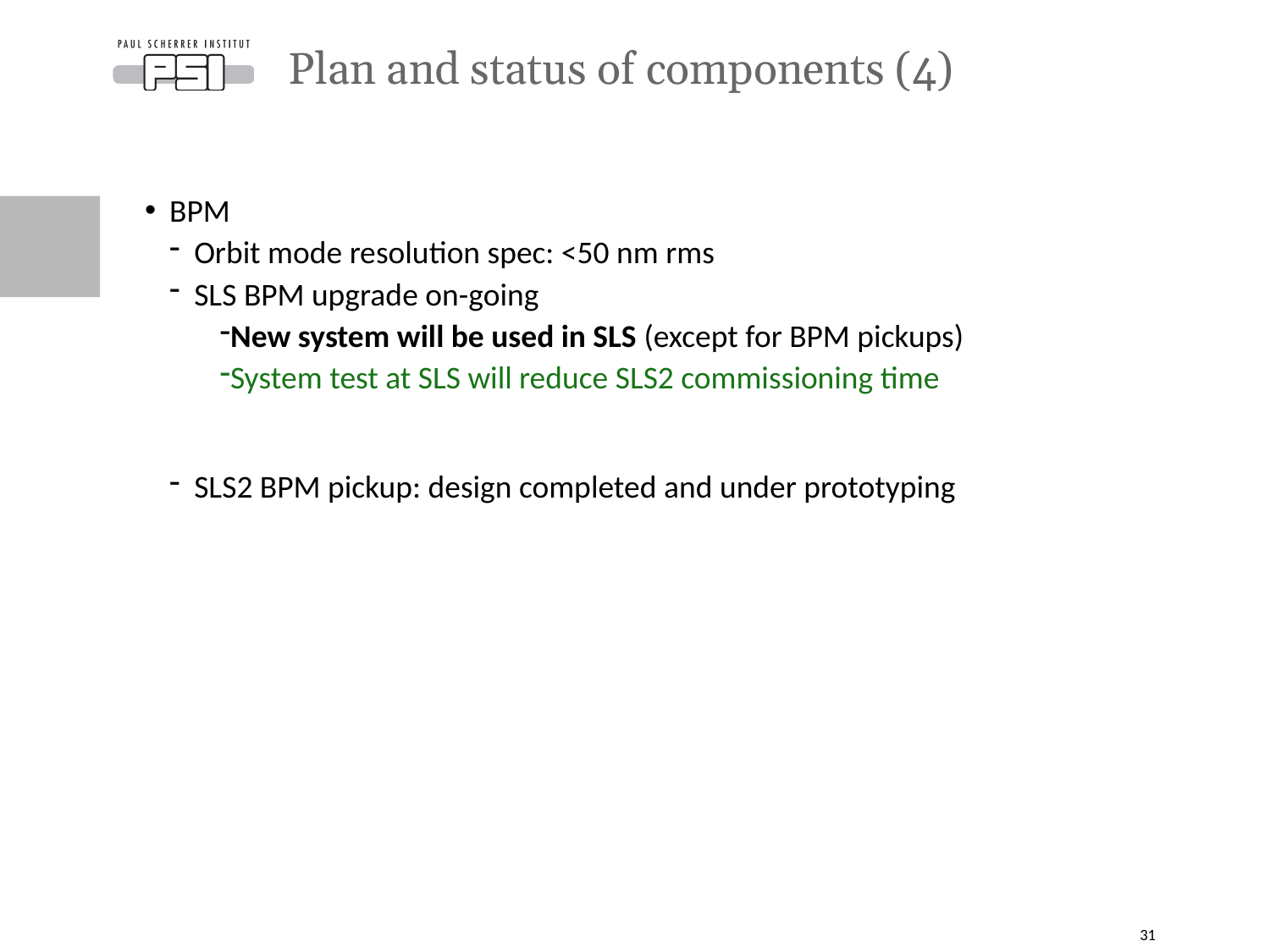

# Plan and status of components (4)
BPM
Orbit mode resolution spec: <50 nm rms
SLS BPM upgrade on-going
New system will be used in SLS (except for BPM pickups)
System test at SLS will reduce SLS2 commissioning time

SLS2 BPM pickup: design completed and under prototyping
31